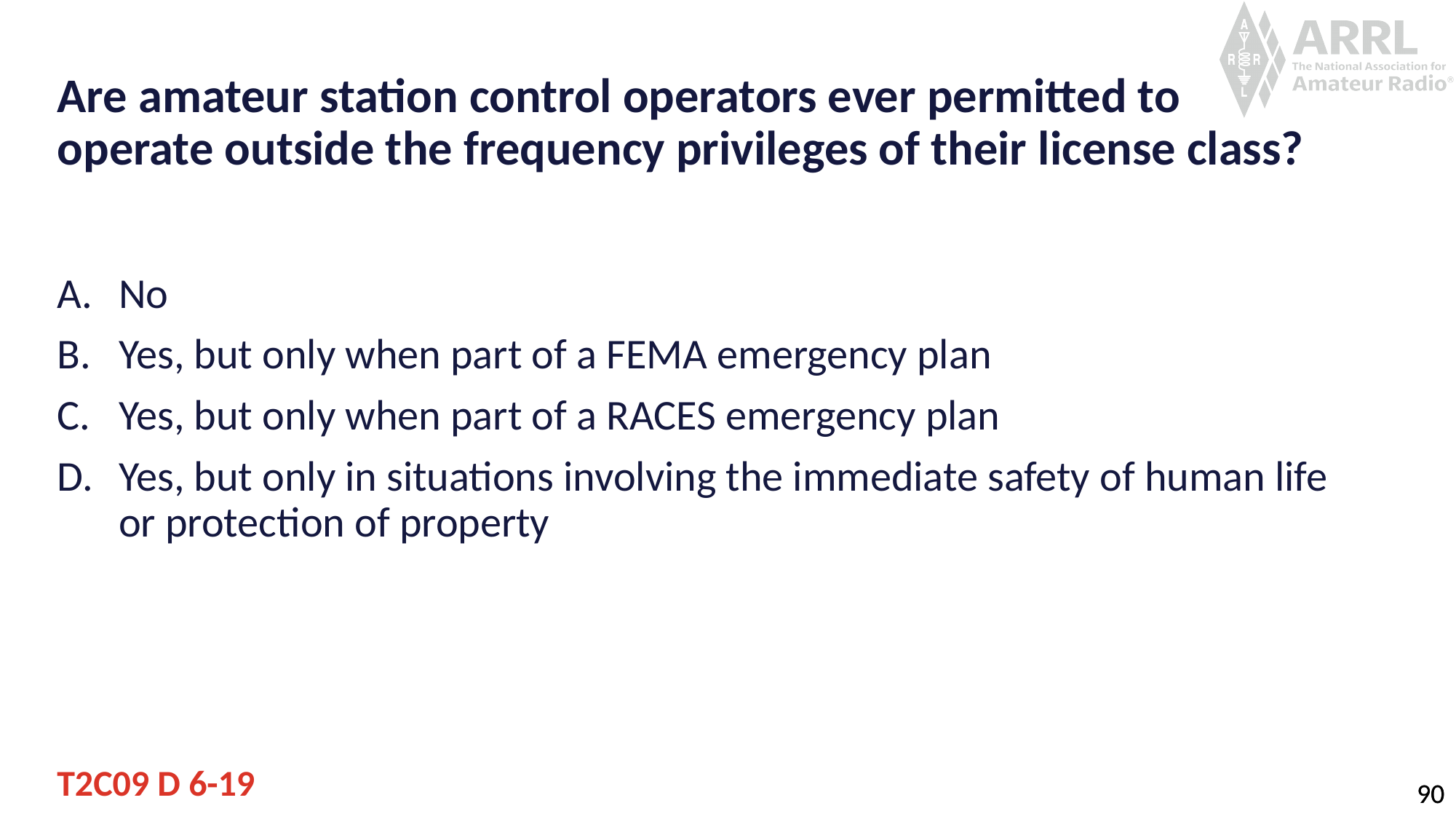

# Are amateur station control operators ever permitted to operate outside the frequency privileges of their license class?
No
Yes, but only when part of a FEMA emergency plan
Yes, but only when part of a RACES emergency plan
Yes, but only in situations involving the immediate safety of human life or protection of property
T2C09 D 6-19